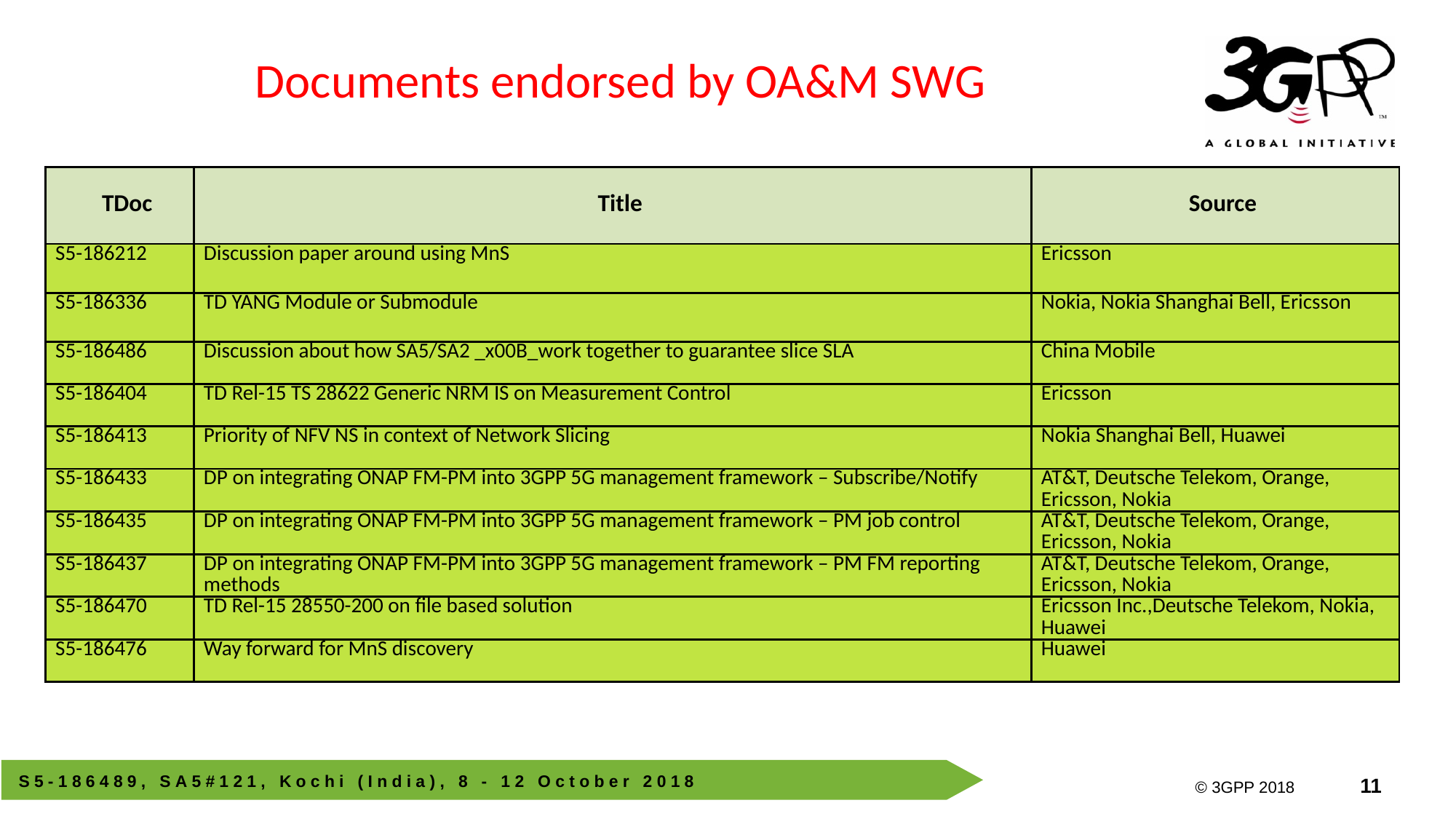

Documents endorsed by OA&M SWG
| TDoc | Title | Source |
| --- | --- | --- |
| S5-186212 | Discussion paper around using MnS | Ericsson |
| S5-186336 | TD YANG Module or Submodule | Nokia, Nokia Shanghai Bell, Ericsson |
| S5-186486 | Discussion about how SA5/SA2 \_x00B\_work together to guarantee slice SLA | China Mobile |
| S5-186404 | TD Rel-15 TS 28622 Generic NRM IS on Measurement Control | Ericsson |
| S5-186413 | Priority of NFV NS in context of Network Slicing | Nokia Shanghai Bell, Huawei |
| S5-186433 | DP on integrating ONAP FM-PM into 3GPP 5G management framework – Subscribe/Notify | AT&T, Deutsche Telekom, Orange, Ericsson, Nokia |
| S5-186435 | DP on integrating ONAP FM-PM into 3GPP 5G management framework – PM job control | AT&T, Deutsche Telekom, Orange, Ericsson, Nokia |
| S5-186437 | DP on integrating ONAP FM-PM into 3GPP 5G management framework – PM FM reporting methods | AT&T, Deutsche Telekom, Orange, Ericsson, Nokia |
| S5-186470 | TD Rel-15 28550-200 on file based solution | Ericsson Inc.,Deutsche Telekom, Nokia, Huawei |
| S5-186476 | Way forward for MnS discovery | Huawei |